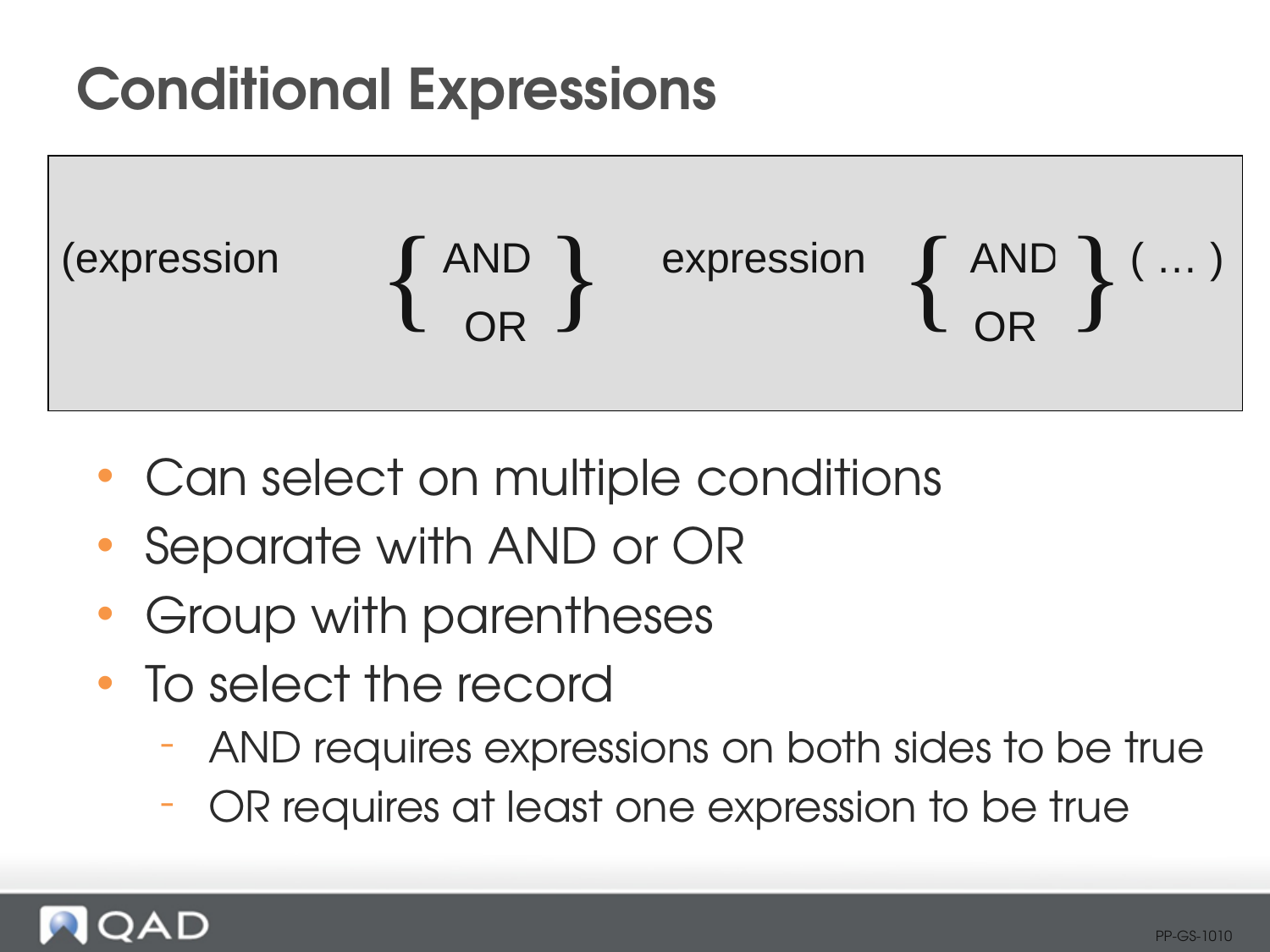

# Conditional Expressions

(expression              AND           expression         AND      ( … )
                                  OR				  OR
{
}
{
}

Can select on multiple conditions
Separate with AND or OR
Group with parentheses
To select the record
AND requires expressions on both sides to be true
OR requires at least one expression to be true
PP-GS-1010